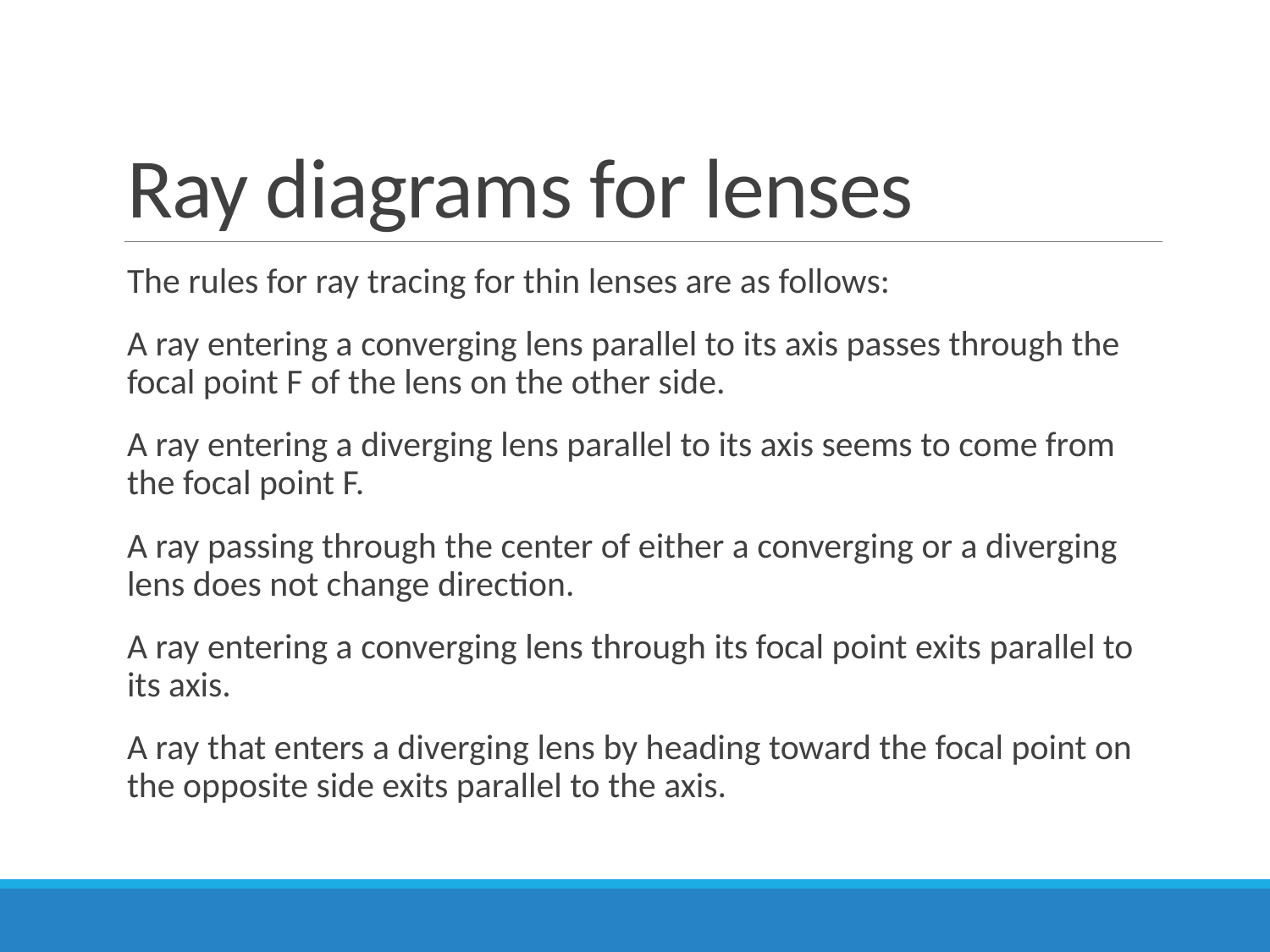

# Ray diagrams for lenses
The rules for ray tracing for thin lenses are as follows:
A ray entering a converging lens parallel to its axis passes through the focal point F of the lens on the other side.
A ray entering a diverging lens parallel to its axis seems to come from the focal point F.
A ray passing through the center of either a converging or a diverging lens does not change direction.
A ray entering a converging lens through its focal point exits parallel to its axis.
A ray that enters a diverging lens by heading toward the focal point on the opposite side exits parallel to the axis.